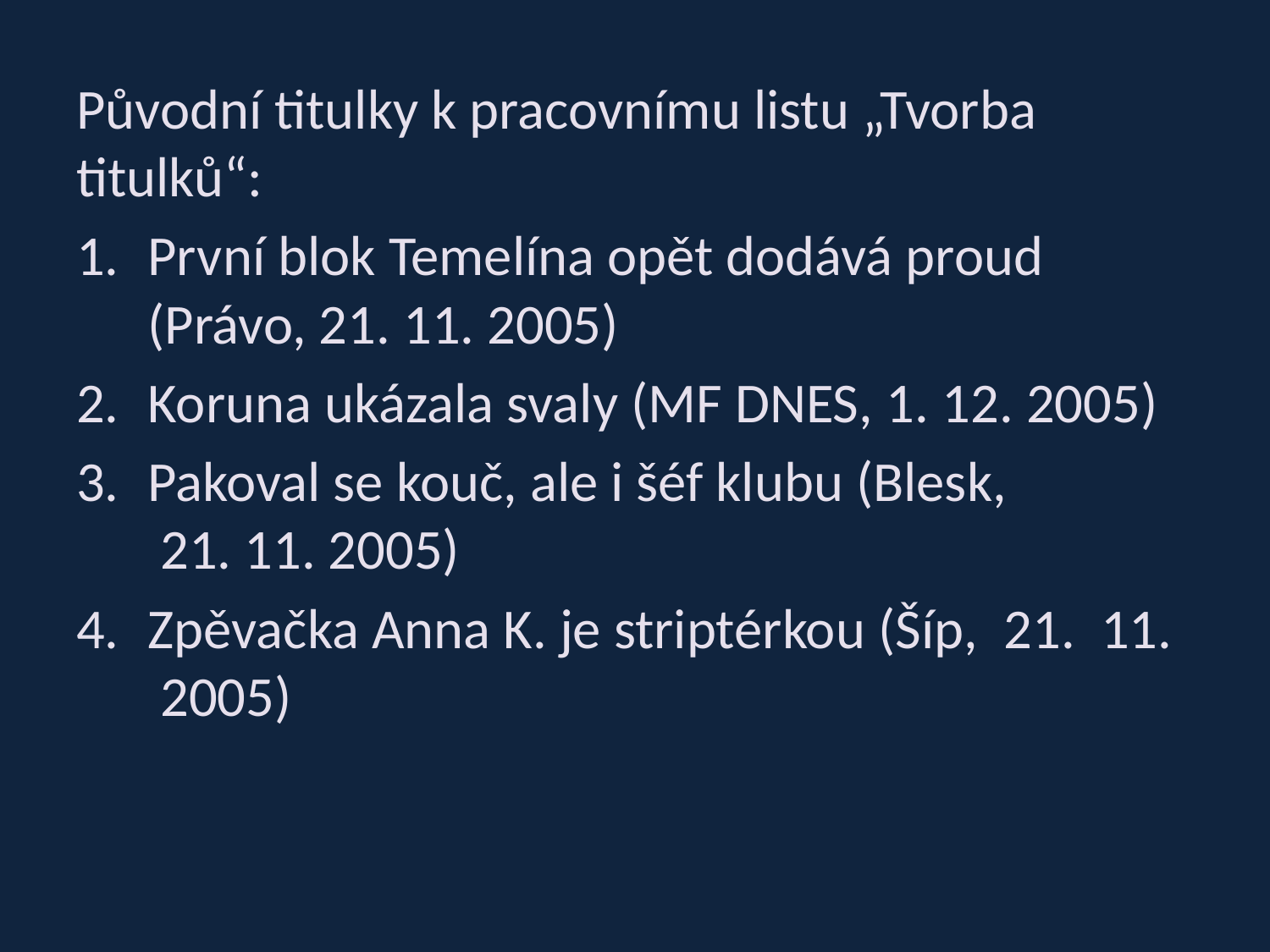

Původní titulky k pracovnímu listu „Tvorba titulků“:
První blok Temelína opět dodává proud (Právo, 21. 11. 2005)
Koruna ukázala svaly (MF DNES, 1. 12. 2005)
Pakoval se kouč, ale i šéf klubu (Blesk,  21. 11. 2005)
Zpěvačka Anna K. je striptérkou (Šíp,  21.  11.  2005)